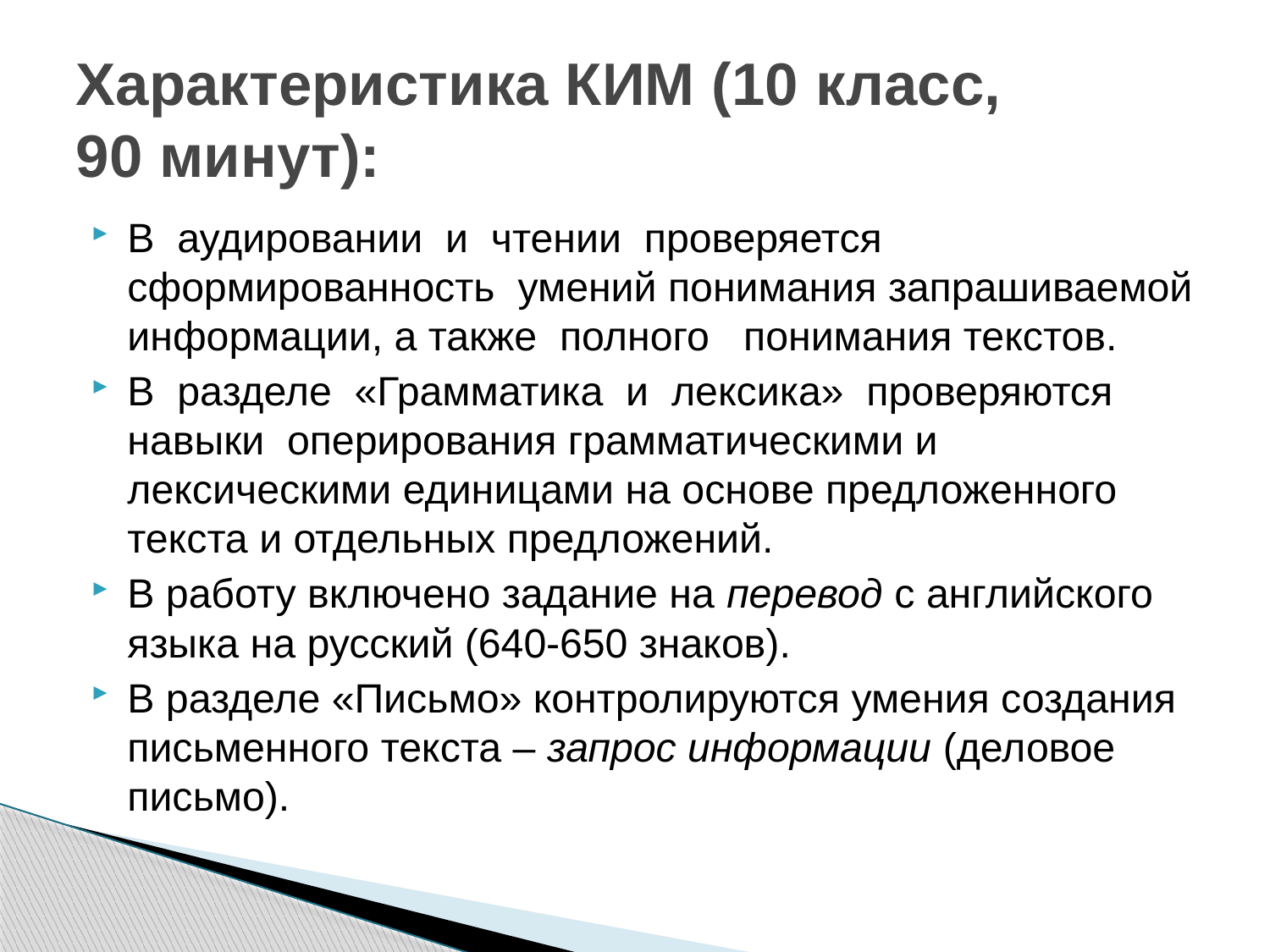

# Характеристика КИМ (10 класс, 90 минут):
В  аудировании  и  чтении  проверяется  сформированность  умений понимания запрашиваемой информации, а также  полного   понимания текстов.
В  разделе  «Грамматика  и  лексика»  проверяются  навыки  оперирования грамматическими и лексическими единицами на основе предложенного текста и отдельных предложений.
В работу включено задание на перевод с английского языка на русский (640-650 знаков).
В разделе «Письмо» контролируются умения создания письменного текста – запрос информации (деловое письмо).